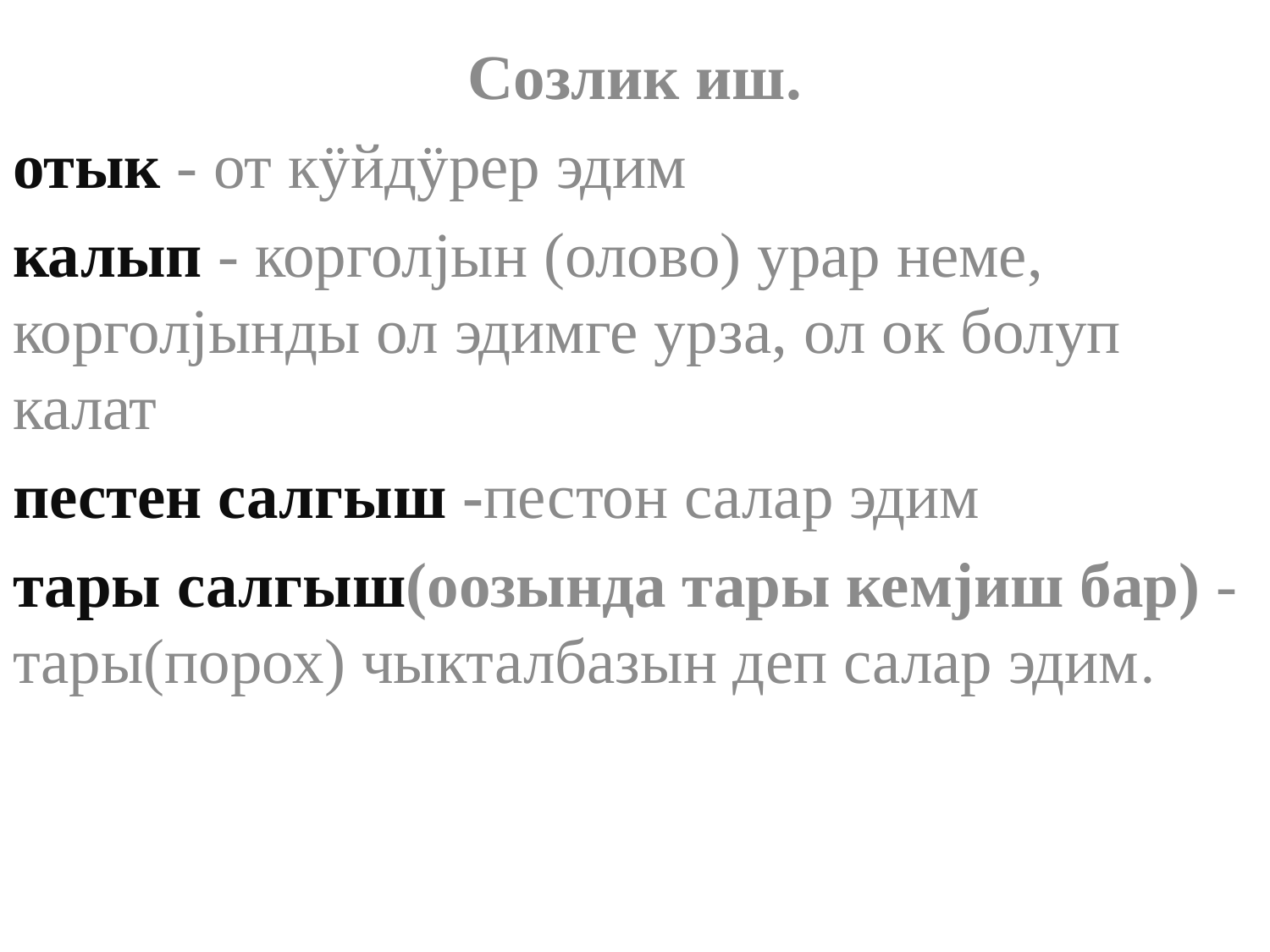

Созлик иш.
отык - от кÿйдÿрер эдим
калып - корголjын (олово) урар неме, корголjынды ол эдимге урза, ол ок болуп калат
пестен салгыш -пестон салар эдим
тары салгыш(оозында тары кемjиш бар) - тары(порох) чыкталбазын деп салар эдим.